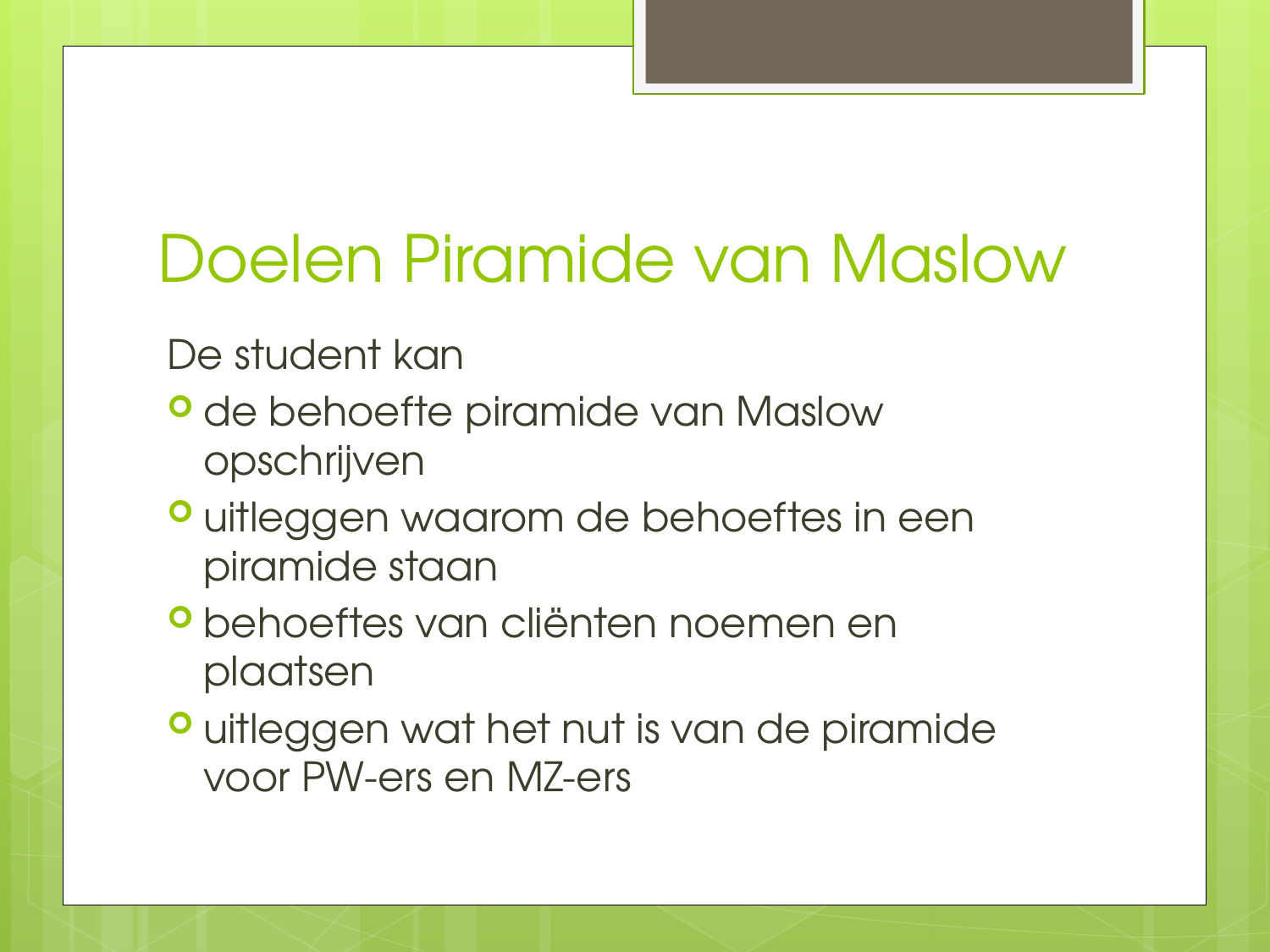

# Doelen Piramide van Maslow
De student kan
de behoefte piramide van Maslow opschrijven
uitleggen waarom de behoeftes in een piramide staan
behoeftes van cliënten noemen en plaatsen
uitleggen wat het nut is van de piramide voor PW-ers en MZ-ers